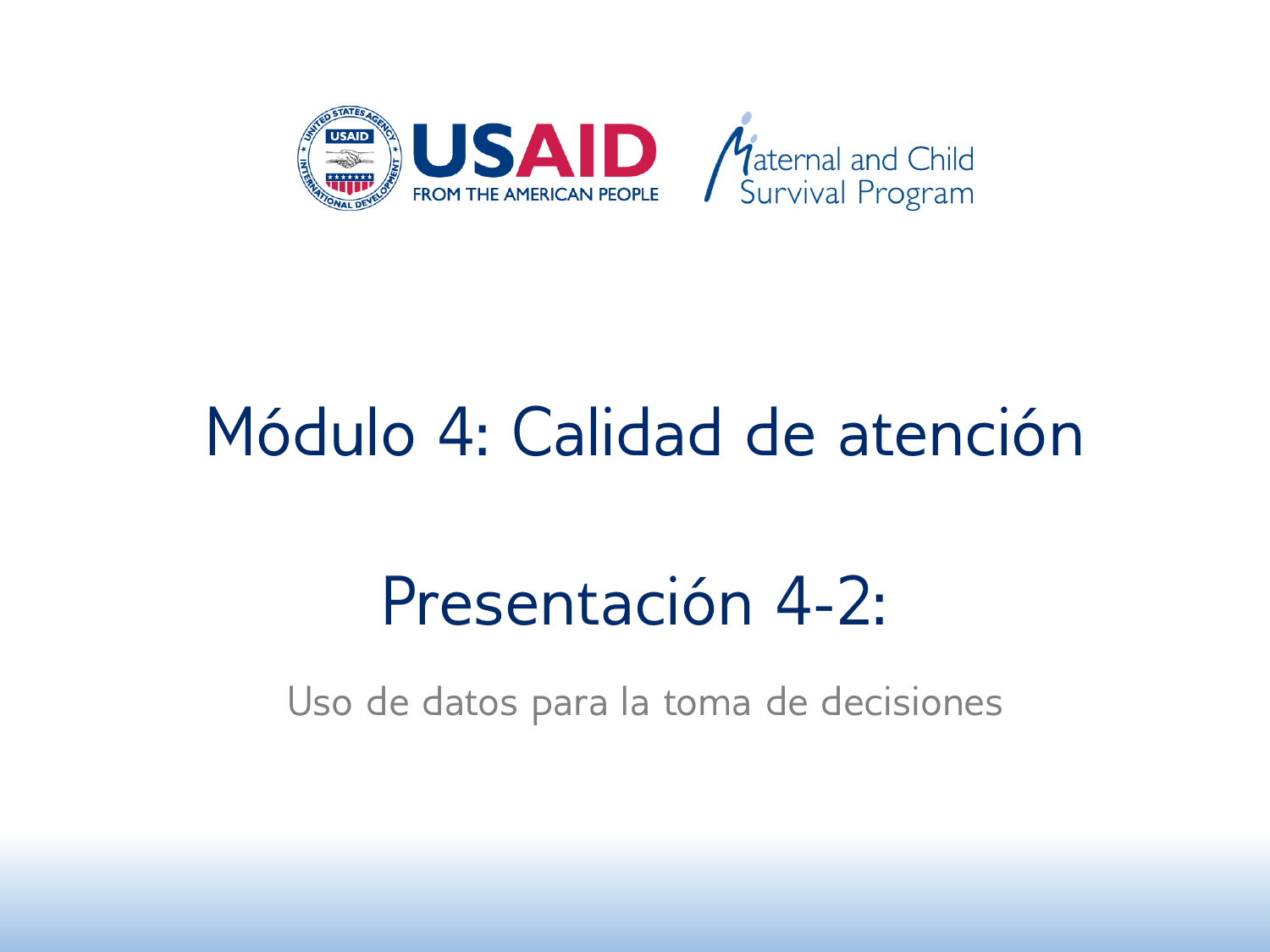

# Módulo 4: Calidad de atención Presentación 4-2:
Uso de datos para la toma de decisiones